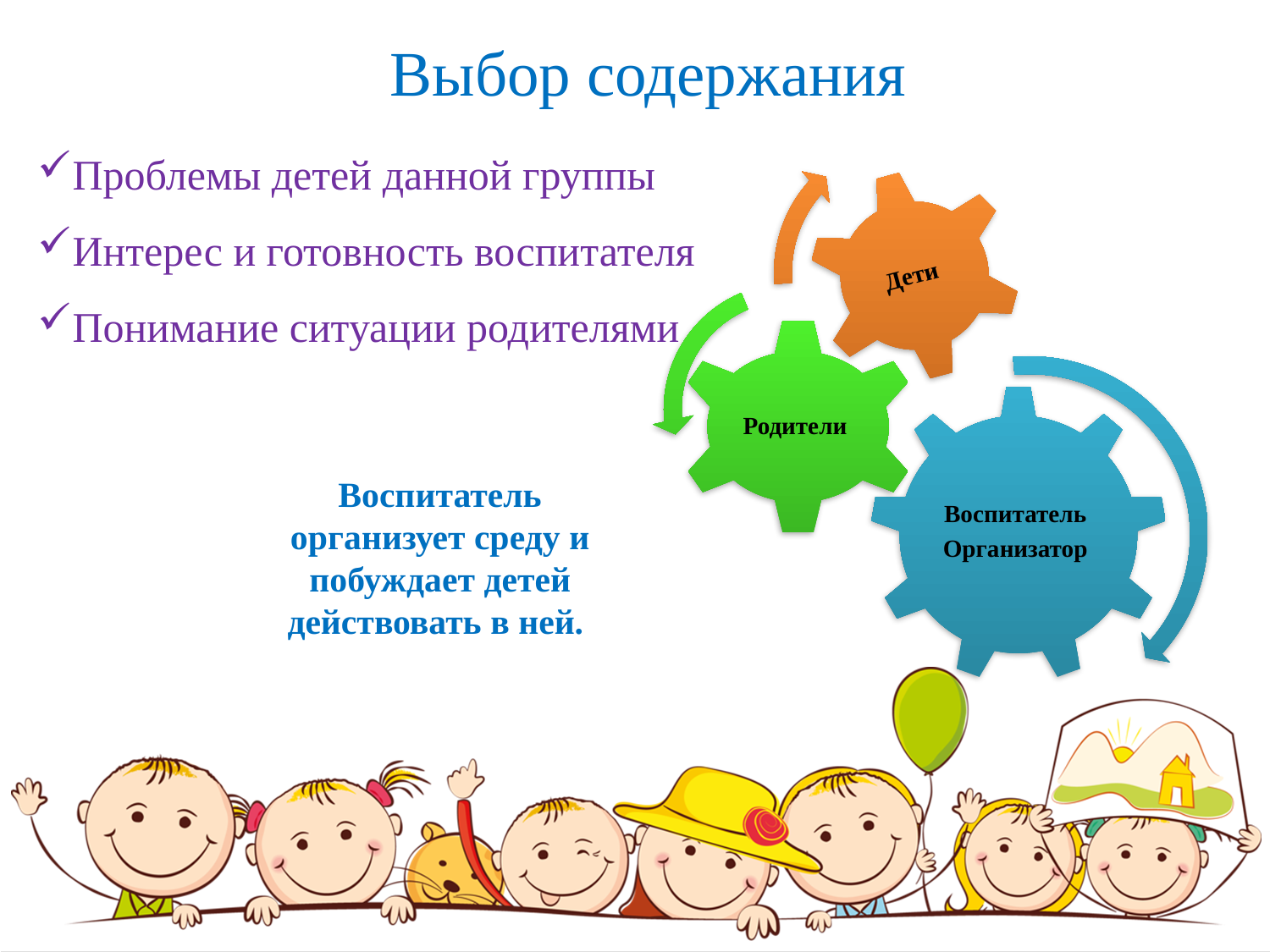

Выбор содержания
Проблемы детей данной группы
Интерес и готовность воспитателя
Понимание ситуации родителями
Воспитатель
Организатор
Родители
Дети
Воспитатель организует среду и побуждает детей действовать в ней.